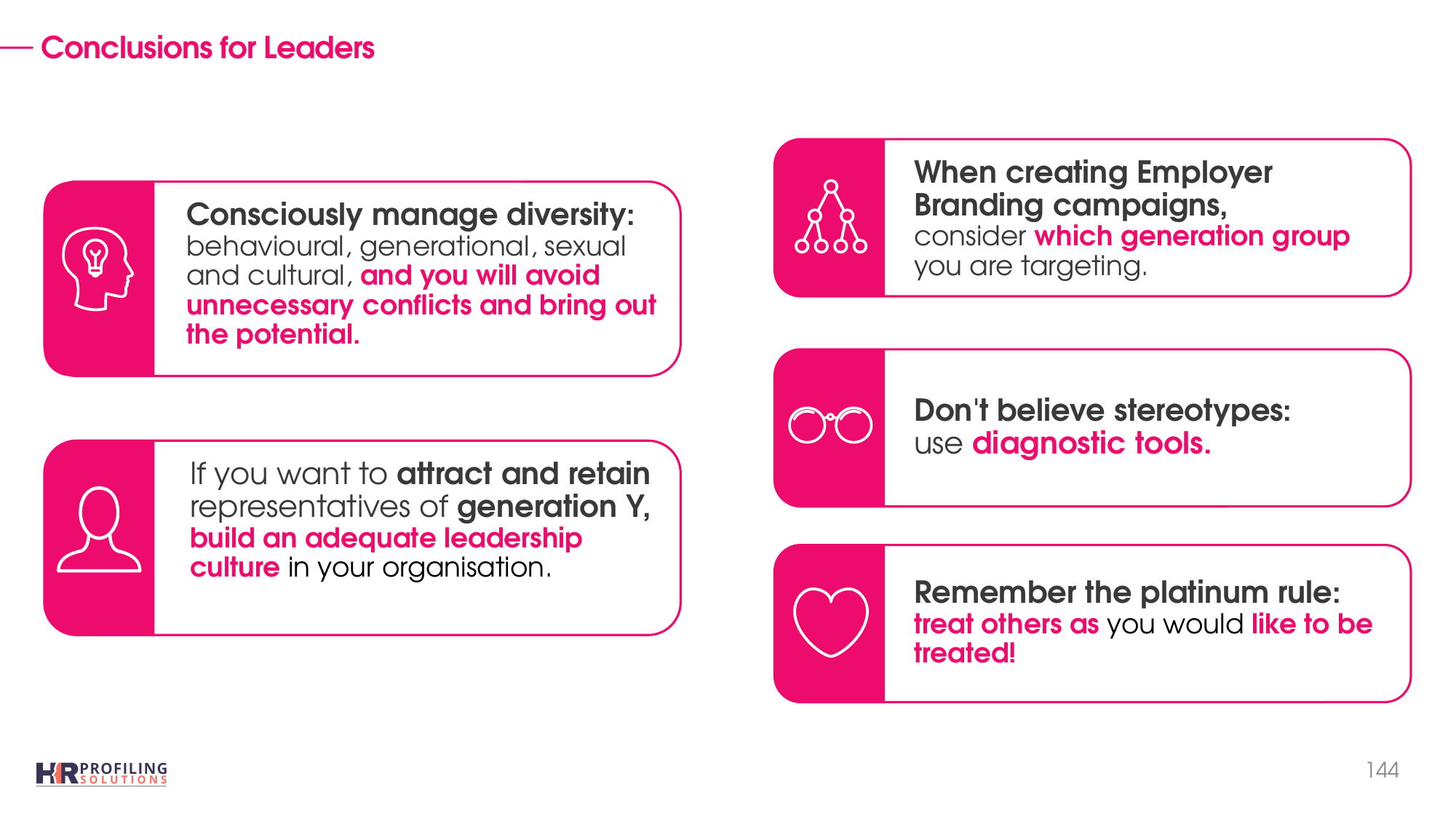

# Conclusions for Leaders

When creating Employer Branding campaigns,
consider which generation group you are targeting.

Consciously manage diversity: behavioural, generational, sexual
and cultural, and you will avoid unnecessary conflicts and bring out the potential.

Don't believe stereotypes:
use diagnostic tools.

If you want to attract and retain representatives of generation Y, build an adequate leadership culture in your organisation.

Remember the platinum rule:
treat others as you would like to be treated!

144